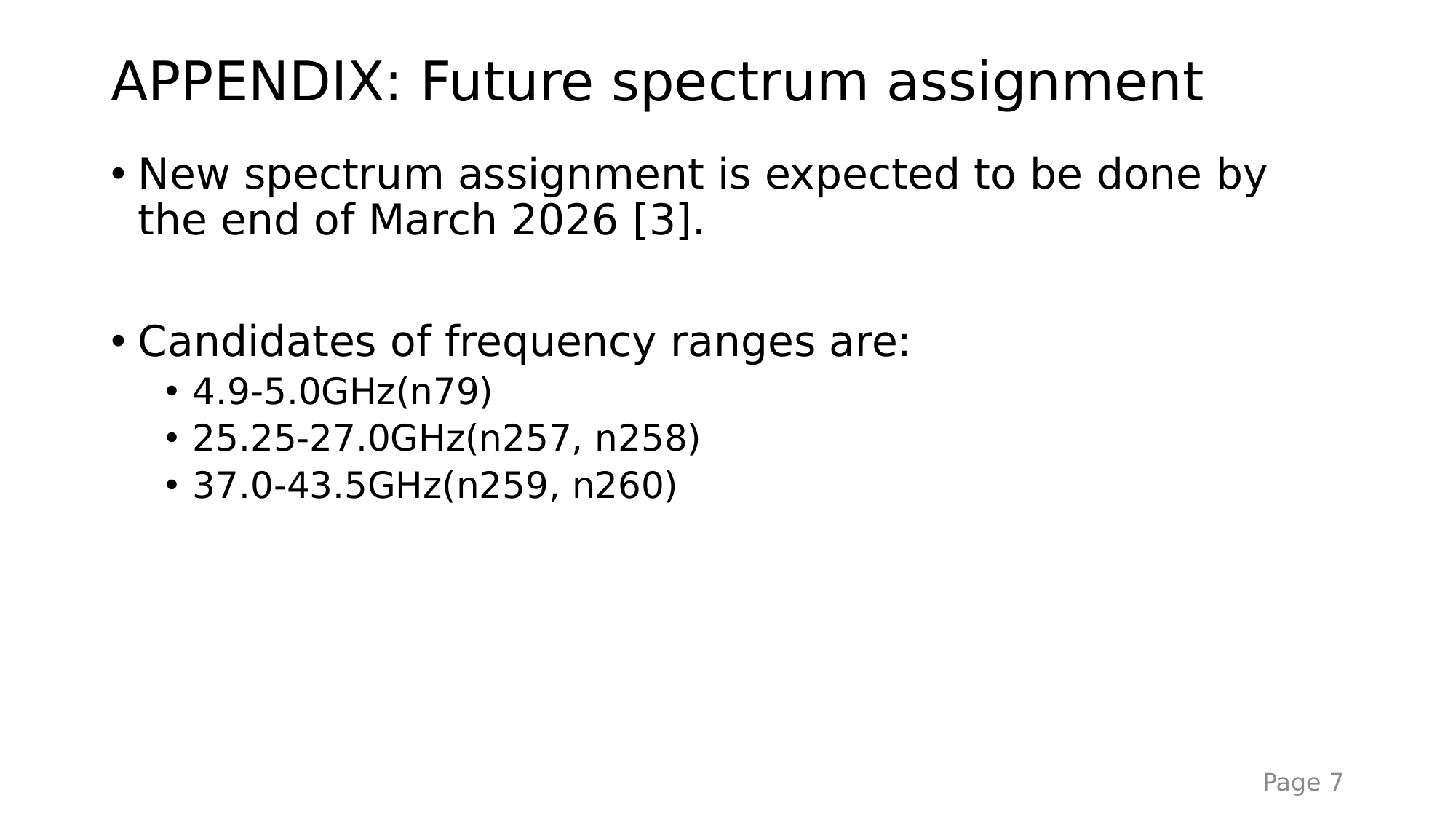

# APPENDIX: Future spectrum assignment
New spectrum assignment is expected to be done by the end of March 2026 [3].

Candidates of frequency ranges are:
4.9-5.0GHz(n79)
25.25-27.0GHz(n257, n258)
37.0-43.5GHz(n259, n260)
Page 7